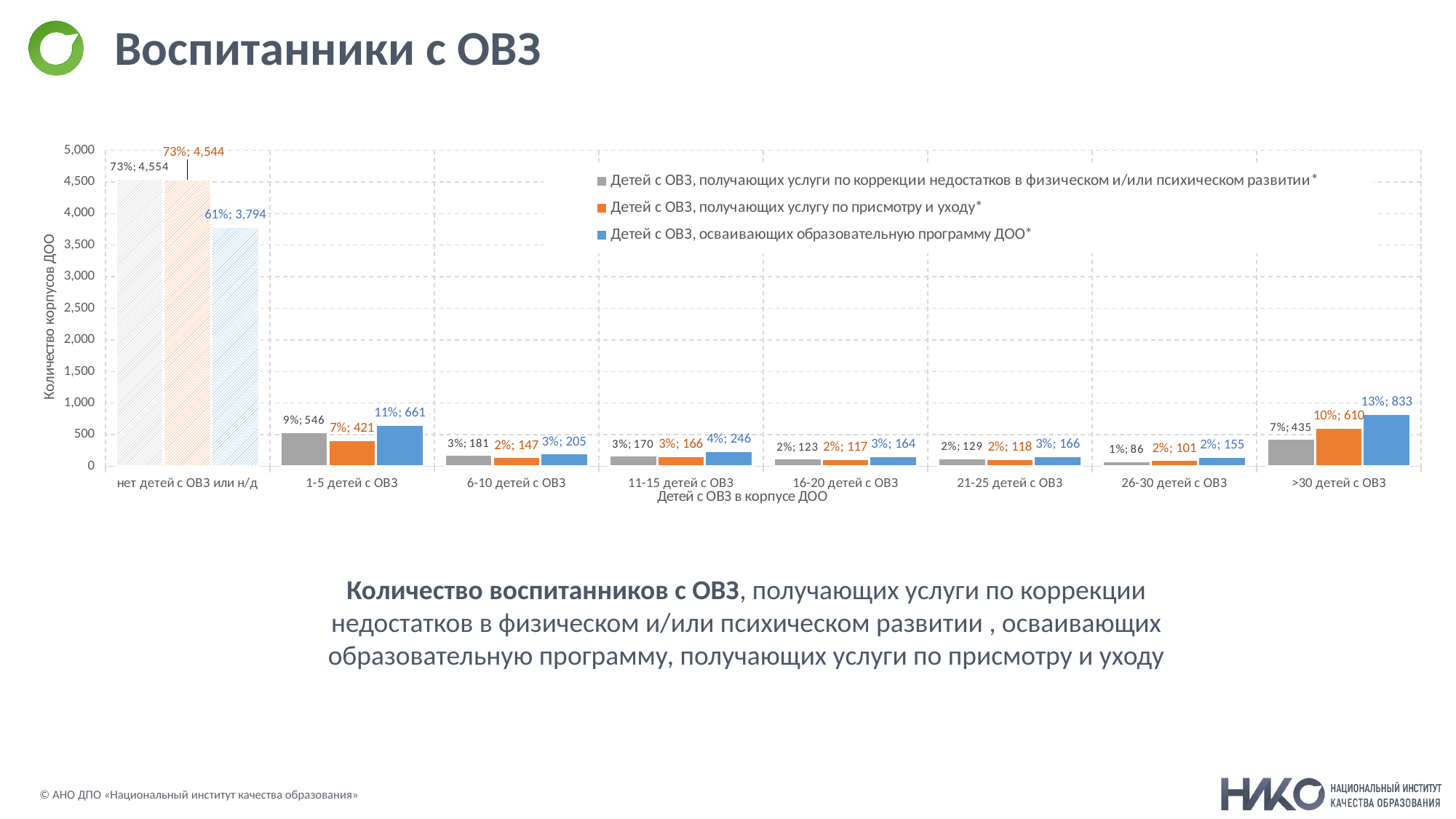

# Воспитанники с ОВЗ

### Chart

| Category | Детей с ОВЗ, получающих услуги по коррекции недостатков в физическом и/или психическом развитии* | Детей с ОВЗ, получающих услугу по присмотру и уходу* | Детей с ОВЗ, осваивающих образовательную программу ДОО* |
|---|---|---|---|
| нет детей с ОВЗ или н/д | 4554.0 | 4544.0 | 3794.0 |
| 1-5 детей с ОВЗ | 546.0 | 421.0 | 661.0 |
| 6-10 детей с ОВЗ | 181.0 | 147.0 | 205.0 |
| 11-15 детей с ОВЗ | 170.0 | 166.0 | 246.0 |
| 16-20 детей с ОВЗ | 123.0 | 117.0 | 164.0 |
| 21-25 детей с ОВЗ | 129.0 | 118.0 | 166.0 |
| 26-30 детей с ОВЗ | 86.0 | 101.0 | 155.0 |
| >30 детей с ОВЗ | 435.0 | 610.0 | 833.0 |
Количество воспитанников с ОВЗ, получающих услуги по коррекции недостатков в физическом и/или психическом развитии , осваивающих образовательную программу, получающих услуги по присмотру и уходу